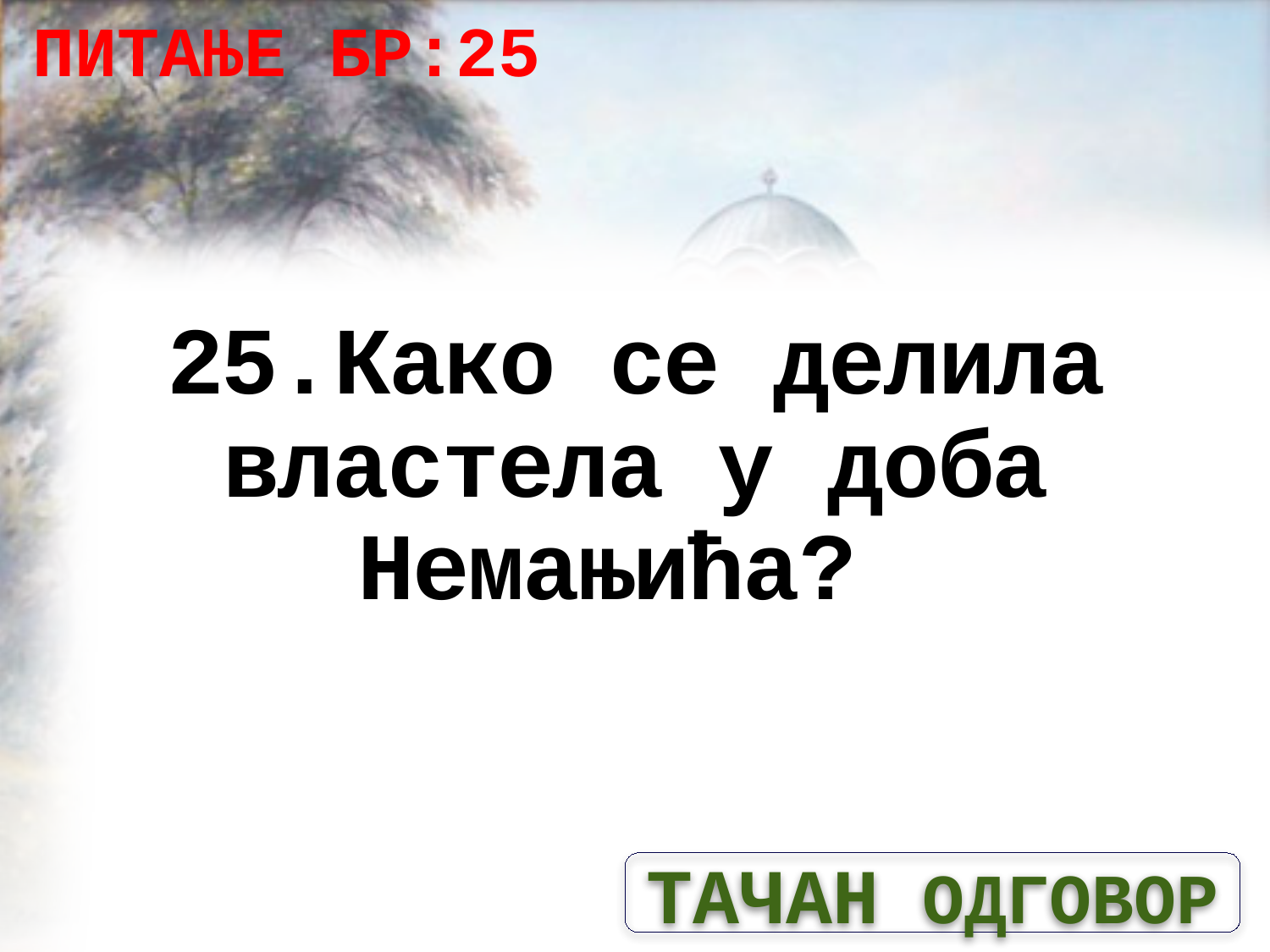

ПИТАЊЕ БР:25
# 25.Како се делила властела у доба Немањића?
ТАЧАН ОДГОВОР